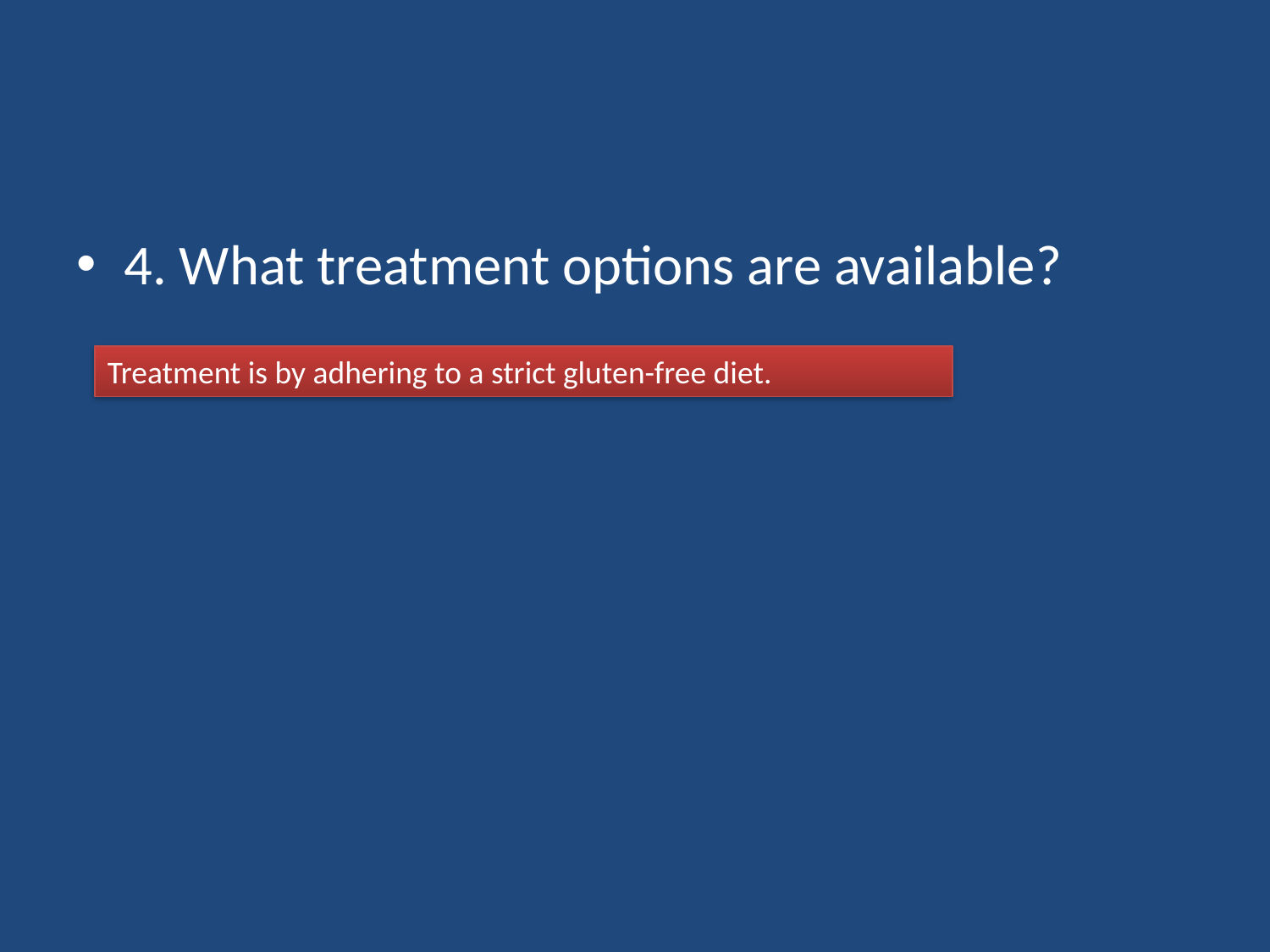

#
4. What treatment options are available?

Treatment is by adhering to a strict gluten-free diet.